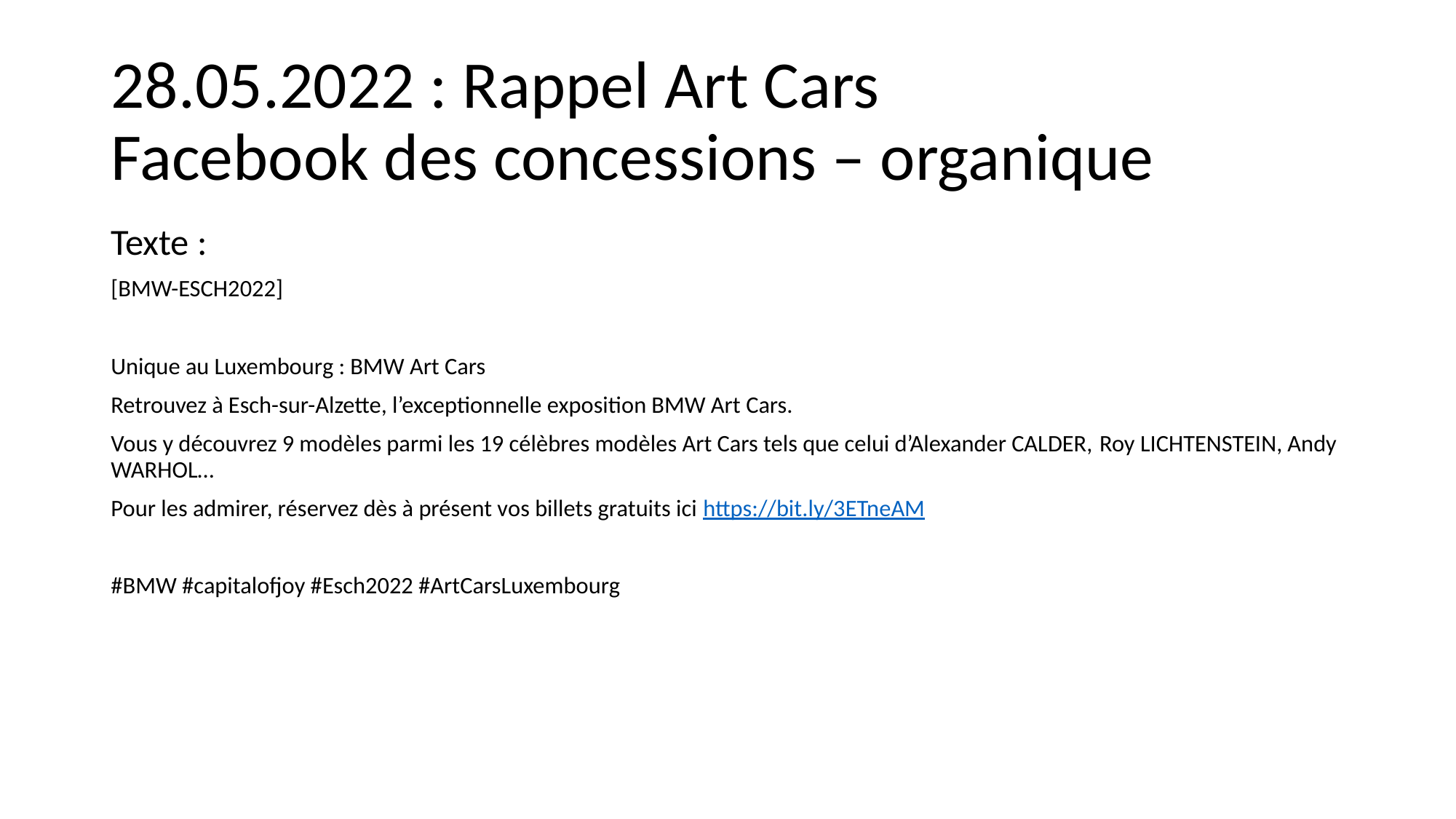

# 28.05.2022 : Rappel Art Cars Facebook des concessions – organique
Texte :
[BMW-ESCH2022]

Unique au Luxembourg : BMW Art Cars
Retrouvez à Esch-sur-Alzette, l’exceptionnelle exposition BMW Art Cars.
Vous y découvrez 9 modèles parmi les 19 célèbres modèles Art Cars tels que celui d’Alexander CALDER, Roy LICHTENSTEIN, Andy WARHOL…
Pour les admirer, réservez dès à présent vos billets gratuits ici https://bit.ly/3ETneAM

#BMW #capitalofjoy #Esch2022 #ArtCarsLuxembourg